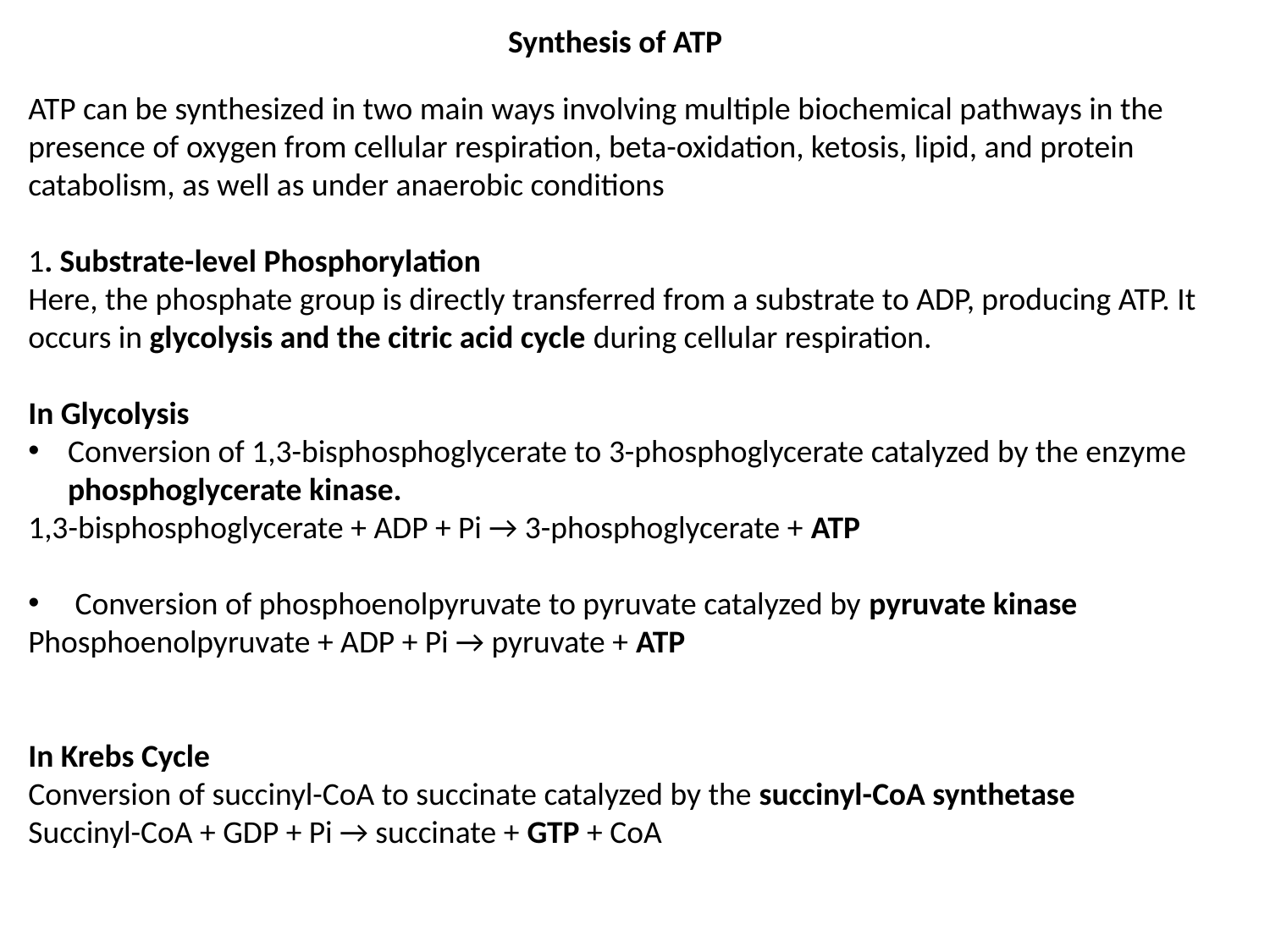

Synthesis of ATP
ATP can be synthesized in two main ways involving multiple biochemical pathways in the presence of oxygen from cellular respiration, beta-oxidation, ketosis, lipid, and protein catabolism, as well as under anaerobic conditions

1. Substrate-level Phosphorylation
Here, the phosphate group is directly transferred from a substrate to ADP, producing ATP. It occurs in glycolysis and the citric acid cycle during cellular respiration.

In Glycolysis
Conversion of 1,3-bisphosphoglycerate to 3-phosphoglycerate catalyzed by the enzyme phosphoglycerate kinase.
1,3-bisphosphoglycerate + ADP + Pi → 3-phosphoglycerate + ATP

 Conversion of phosphoenolpyruvate to pyruvate catalyzed by pyruvate kinase
Phosphoenolpyruvate + ADP + Pi → pyruvate + ATP

In Krebs Cycle
Conversion of succinyl-CoA to succinate catalyzed by the succinyl-CoA synthetase
Succinyl-CoA + GDP + Pi → succinate + GTP + CoA